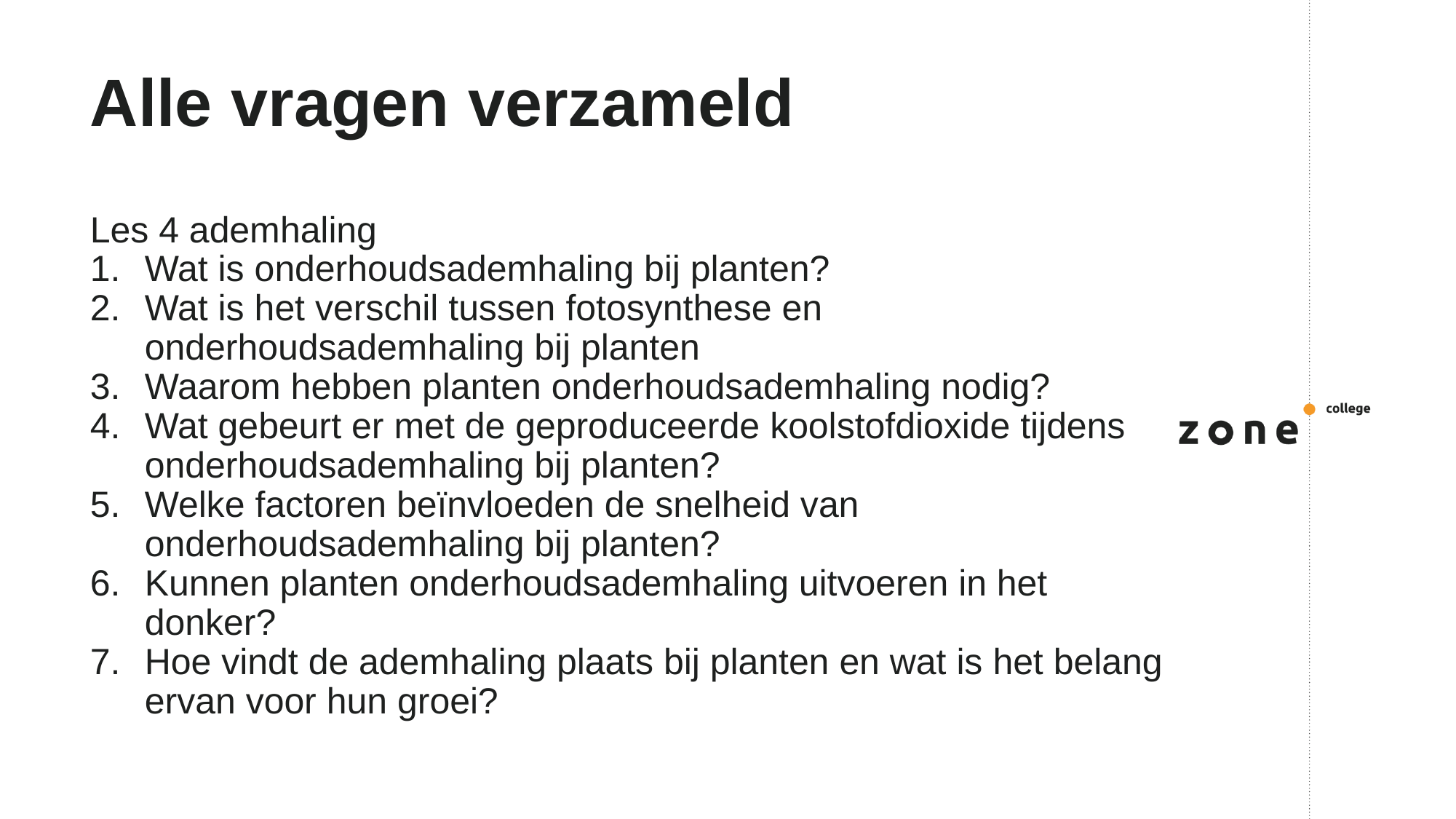

# Alle vragen verzameld
Les 4 ademhaling
Wat is onderhoudsademhaling bij planten?
Wat is het verschil tussen fotosynthese en onderhoudsademhaling bij planten
Waarom hebben planten onderhoudsademhaling nodig?
Wat gebeurt er met de geproduceerde koolstofdioxide tijdens onderhoudsademhaling bij planten?
Welke factoren beïnvloeden de snelheid van onderhoudsademhaling bij planten?
Kunnen planten onderhoudsademhaling uitvoeren in het donker?
Hoe vindt de ademhaling plaats bij planten en wat is het belang ervan voor hun groei?